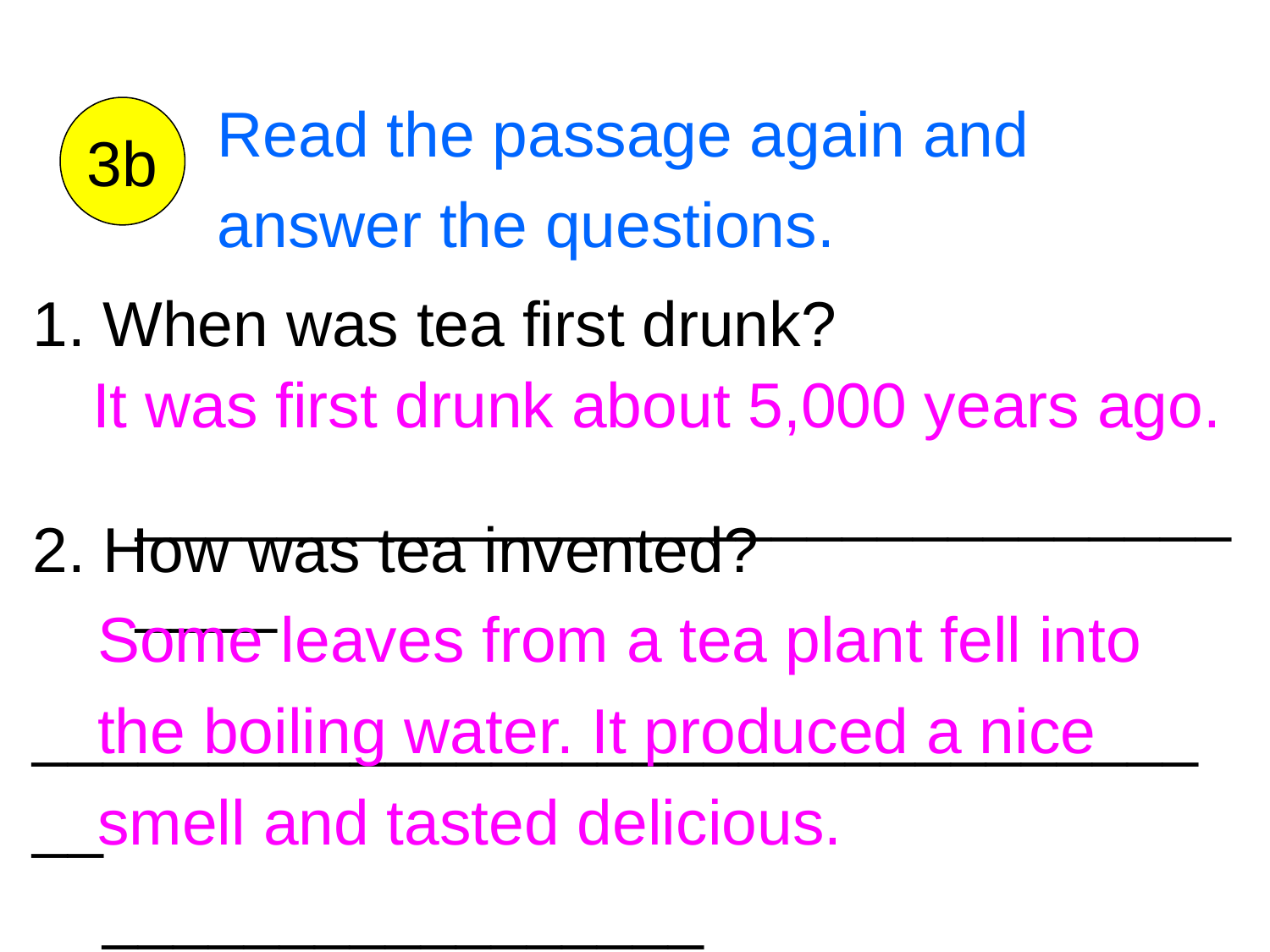

Read the passage again and answer the questions.
3b
1. When was tea first drunk?
    ___________________________________
It was first drunk about 5,000 years ago.
2. How was tea invented?
    ___________________________________
    _________________
Some leaves from a tea plant fell into the boiling water. It produced a nice smell and tasted delicious.